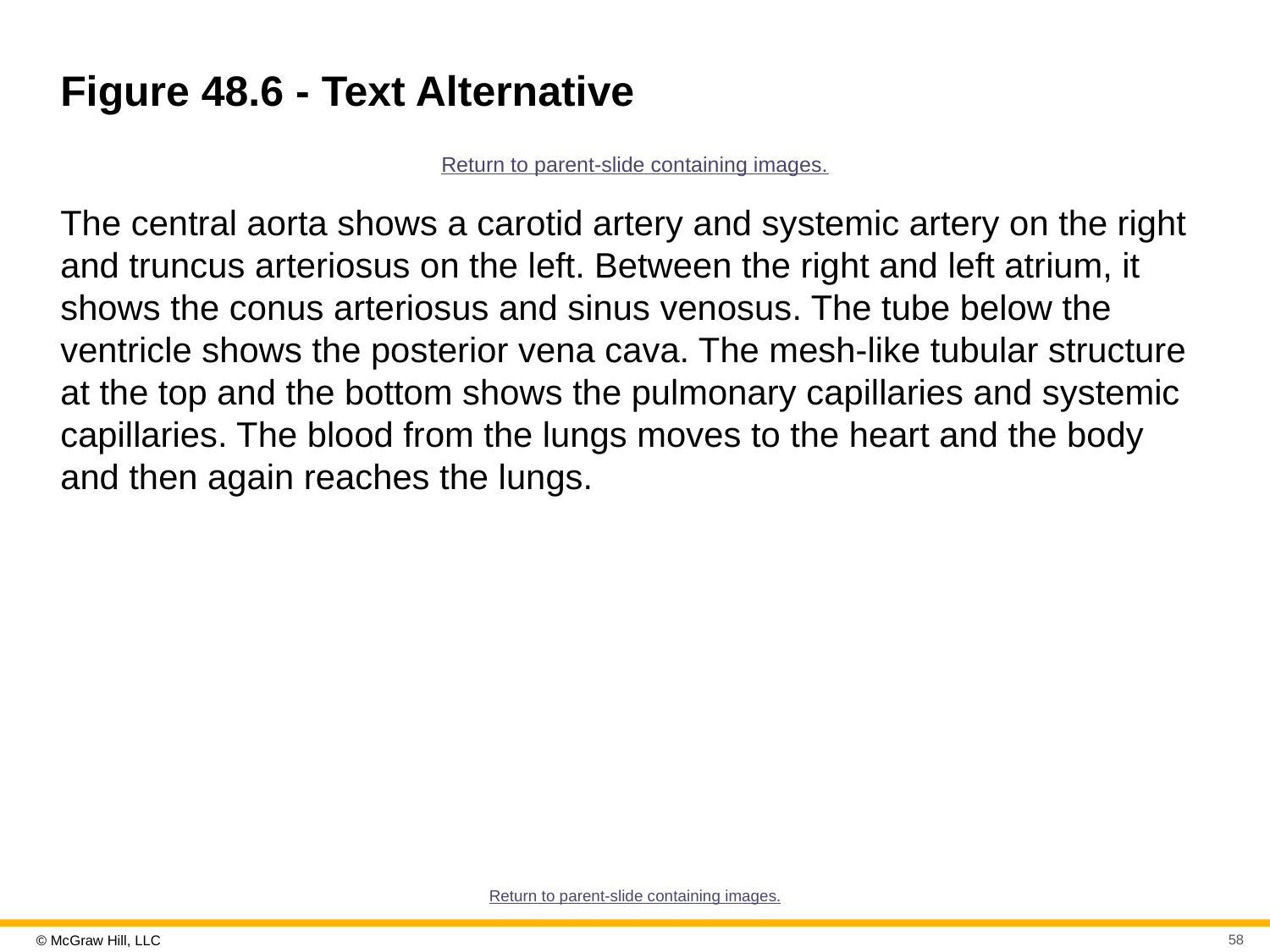

# Figure 48.6 - Text Alternative
Return to parent-slide containing images.
The central aorta shows a carotid artery and systemic artery on the right and truncus arteriosus on the left. Between the right and left atrium, it shows the conus arteriosus and sinus venosus. The tube below the ventricle shows the posterior vena cava. The mesh-like tubular structure at the top and the bottom shows the pulmonary capillaries and systemic capillaries. The blood from the lungs moves to the heart and the body and then again reaches the lungs.
Return to parent-slide containing images.
58